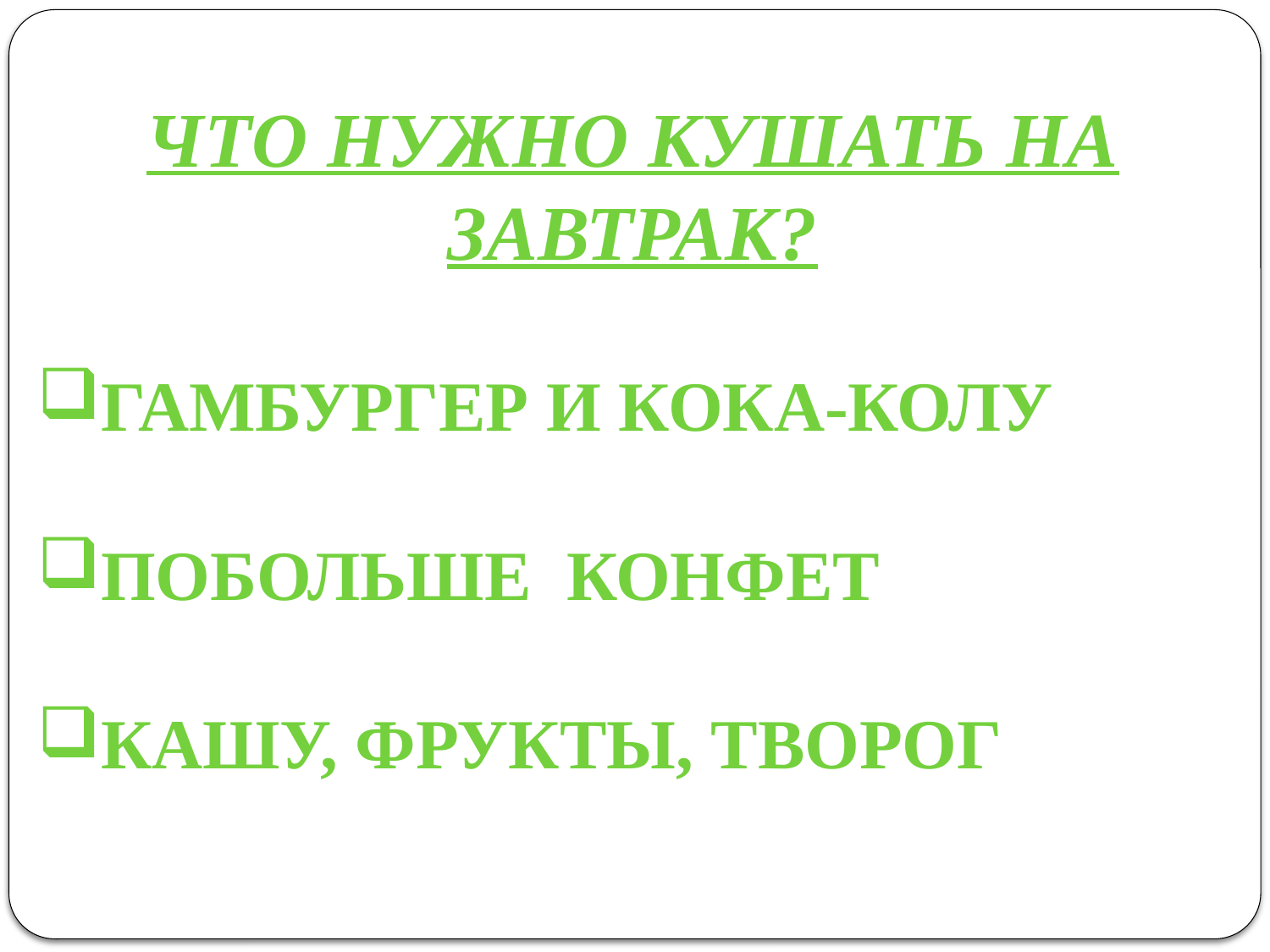

Что нужно кушать на завтрак?

Гамбургер и кока-колу

Побольше  конфет

Кашу, фрукты, творог